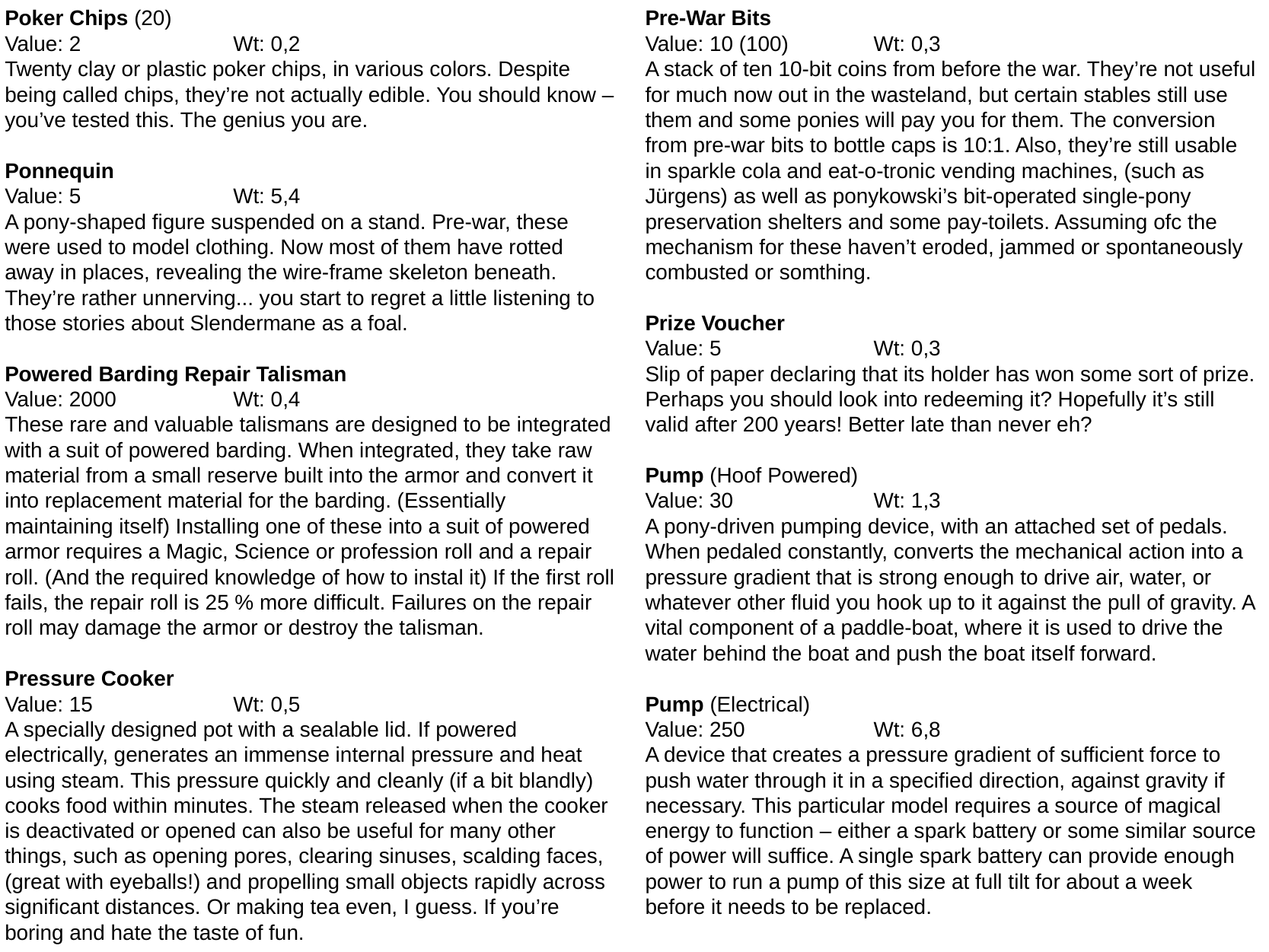

Poker Chips (20)
Value: 2		Wt: 0,2
Twenty clay or plastic poker chips, in various colors. Despite being called chips, they’re not actually edible. You should know – you’ve tested this. The genius you are.

Ponnequin
Value: 5		Wt: 5,4
A pony-shaped figure suspended on a stand. Pre-war, these were used to model clothing. Now most of them have rotted away in places, revealing the wire-frame skeleton beneath. They’re rather unnerving... you start to regret a little listening to those stories about Slendermane as a foal.

Powered Barding Repair Talisman
Value: 2000		Wt: 0,4
These rare and valuable talismans are designed to be integrated with a suit of powered barding. When integrated, they take raw material from a small reserve built into the armor and convert it into replacement material for the barding. (Essentially maintaining itself) Installing one of these into a suit of powered armor requires a Magic, Science or profession roll and a repair roll. (And the required knowledge of how to instal it) If the first roll fails, the repair roll is 25 % more difficult. Failures on the repair roll may damage the armor or destroy the talisman.

Pressure Cooker
Value: 15		Wt: 0,5
A specially designed pot with a sealable lid. If powered electrically, generates an immense internal pressure and heat using steam. This pressure quickly and cleanly (if a bit blandly) cooks food within minutes. The steam released when the cooker is deactivated or opened can also be useful for many other things, such as opening pores, clearing sinuses, scalding faces, (great with eyeballs!) and propelling small objects rapidly across significant distances. Or making tea even, I guess. If you’re boring and hate the taste of fun.

Pre-War Bits
Value: 10 (100)	Wt: 0,3
A stack of ten 10-bit coins from before the war. They’re not useful for much now out in the wasteland, but certain stables still use them and some ponies will pay you for them. The conversion from pre-war bits to bottle caps is 10:1. Also, they’re still usable in sparkle cola and eat-o-tronic vending machines, (such as Jürgens) as well as ponykowski’s bit-operated single-pony preservation shelters and some pay-toilets. Assuming ofc the mechanism for these haven’t eroded, jammed or spontaneously combusted or somthing.

Prize Voucher
Value: 5		Wt: 0,3
Slip of paper declaring that its holder has won some sort of prize. Perhaps you should look into redeeming it? Hopefully it’s still valid after 200 years! Better late than never eh?

Pump (Hoof Powered)
Value: 30		Wt: 1,3
A pony-driven pumping device, with an attached set of pedals. When pedaled constantly, converts the mechanical action into a pressure gradient that is strong enough to drive air, water, or
whatever other fluid you hook up to it against the pull of gravity. A vital component of a paddle-boat, where it is used to drive the water behind the boat and push the boat itself forward.

Pump (Electrical)
Value: 250		Wt: 6,8
A device that creates a pressure gradient of sufficient force to push water through it in a specified direction, against gravity if necessary. This particular model requires a source of magical energy to function – either a spark battery or some similar source of power will suffice. A single spark battery can provide enough power to run a pump of this size at full tilt for about a week before it needs to be replaced.